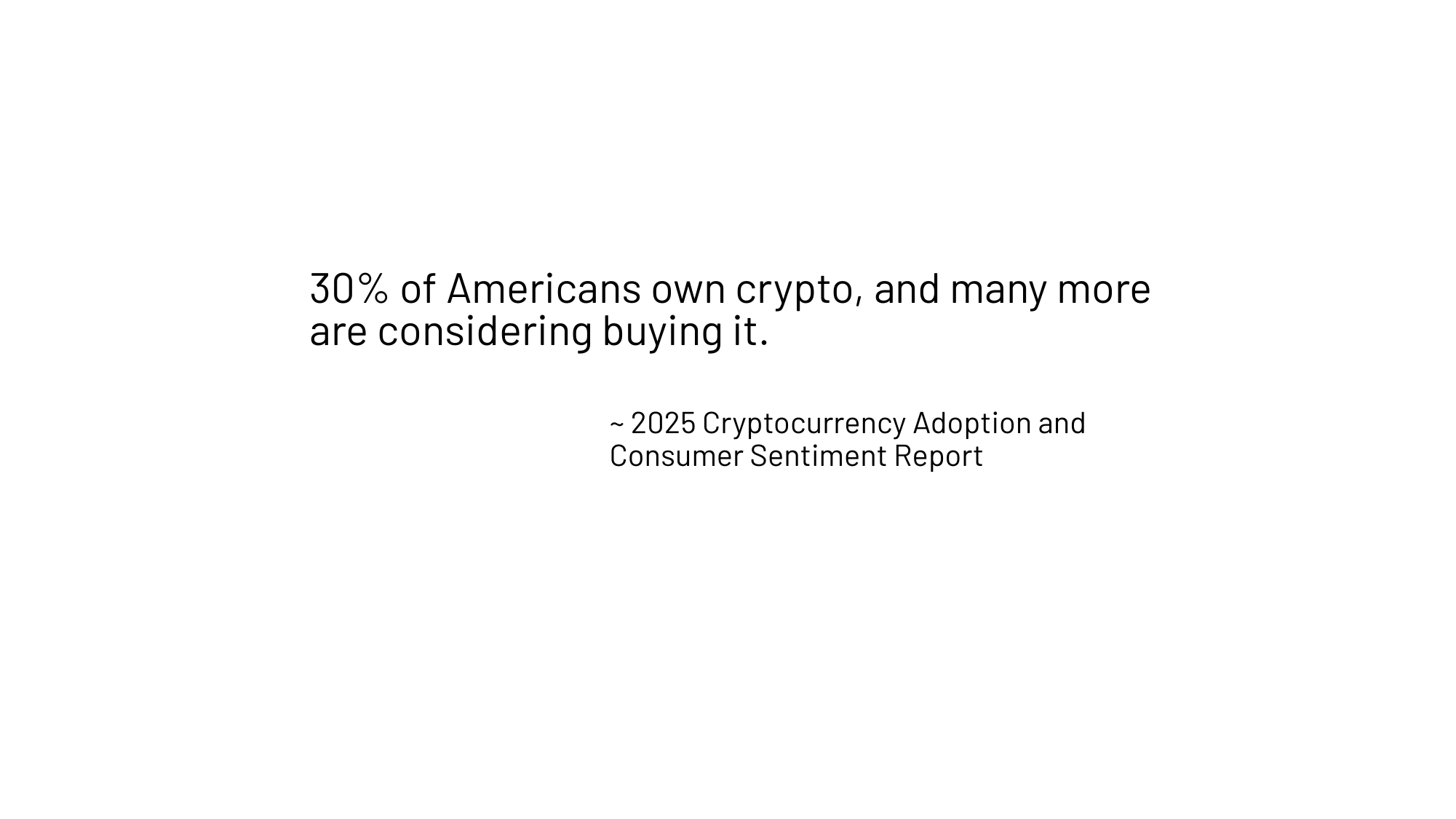

30% of Americans own crypto, and many more are considering buying it.

		~ 2025 Cryptocurrency Adoption and 			Consumer Sentiment Report